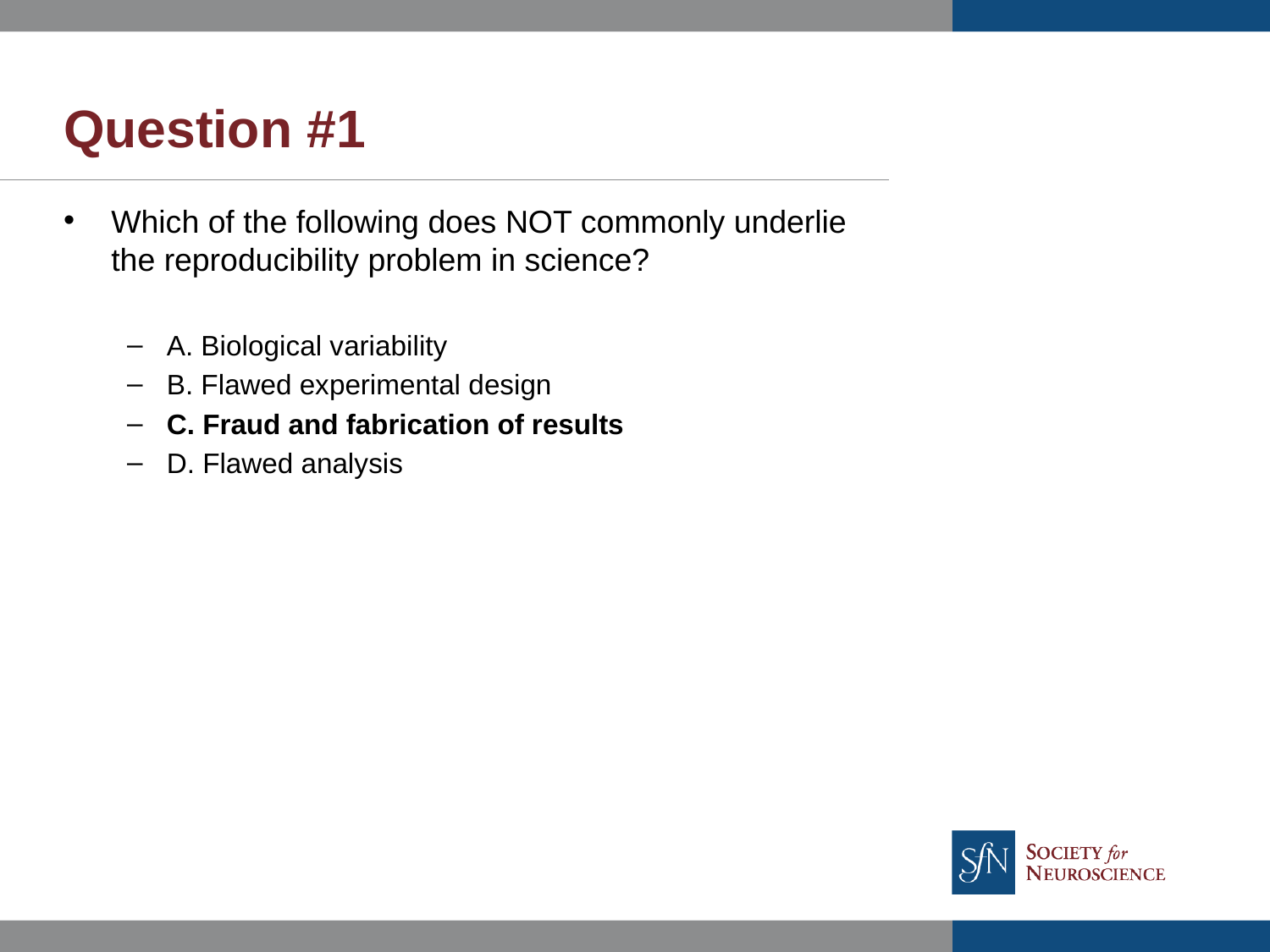

# Question #1
Which of the following does NOT commonly underlie the reproducibility problem in science?

A. Biological variability
B. Flawed experimental design
C. Fraud and fabrication of results
D. Flawed analysis